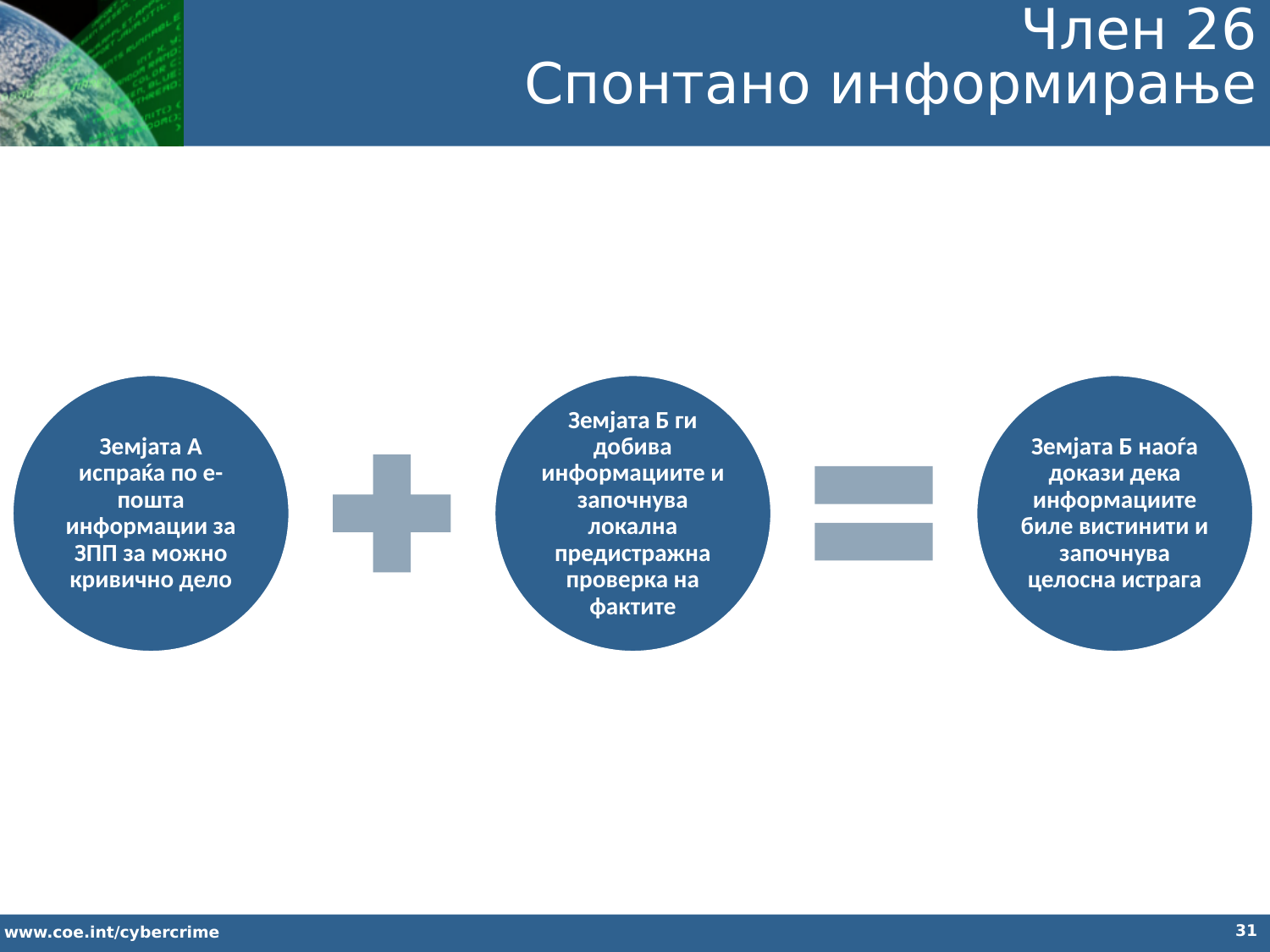

Член 26
Спонтано информирање
Земјата А испраќа по е-пошта информации за ЗПП за можно кривично дело

Земјата Б ги добива информациите и започнува локална предистражна проверка на фактите

Земјата Б наоѓа докази дека информациите биле вистинити и започнува целосна истрага
31